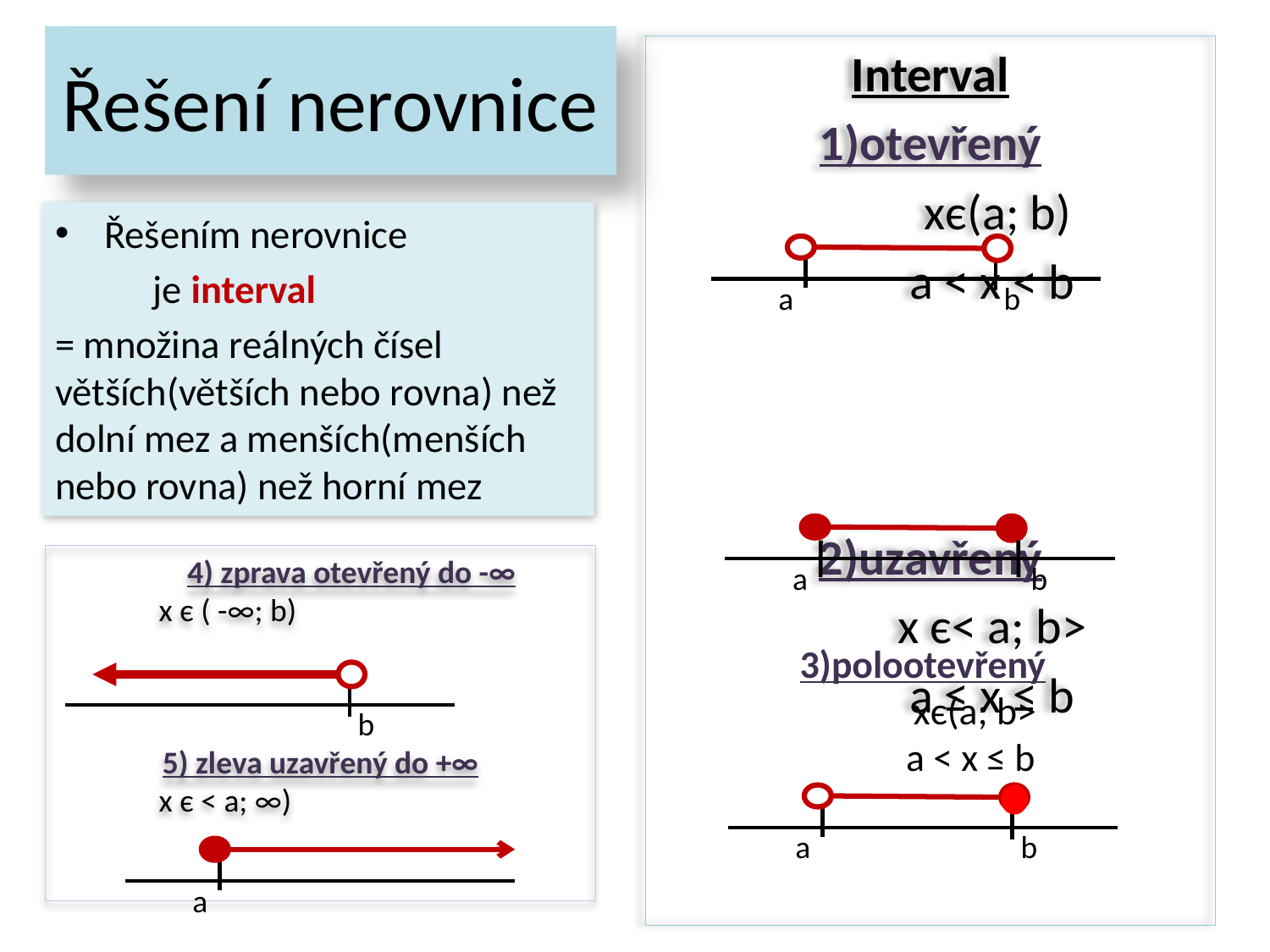

# Řešení nerovnice
Interval
1)otevřený
            xє(a; b)
           a ˂ x ˂ b

2)uzavřený
           x є˂ a; b˃
           a ≤ x ≤ b

Řešením nerovnice
           je interval
= množina reálných čísel větších(větších nebo rovna) než dolní mez a menších(menších nebo rovna) než horní mez

a
b

a
b
                  4) zprava otevřený do -∞
              x є ( -∞; b)

5) zleva uzavřený do +∞
              x є ˂ a; ∞)

3)polootevřený
            xє(a; b˃
           a ˂ x ≤ b

b

a
b

a